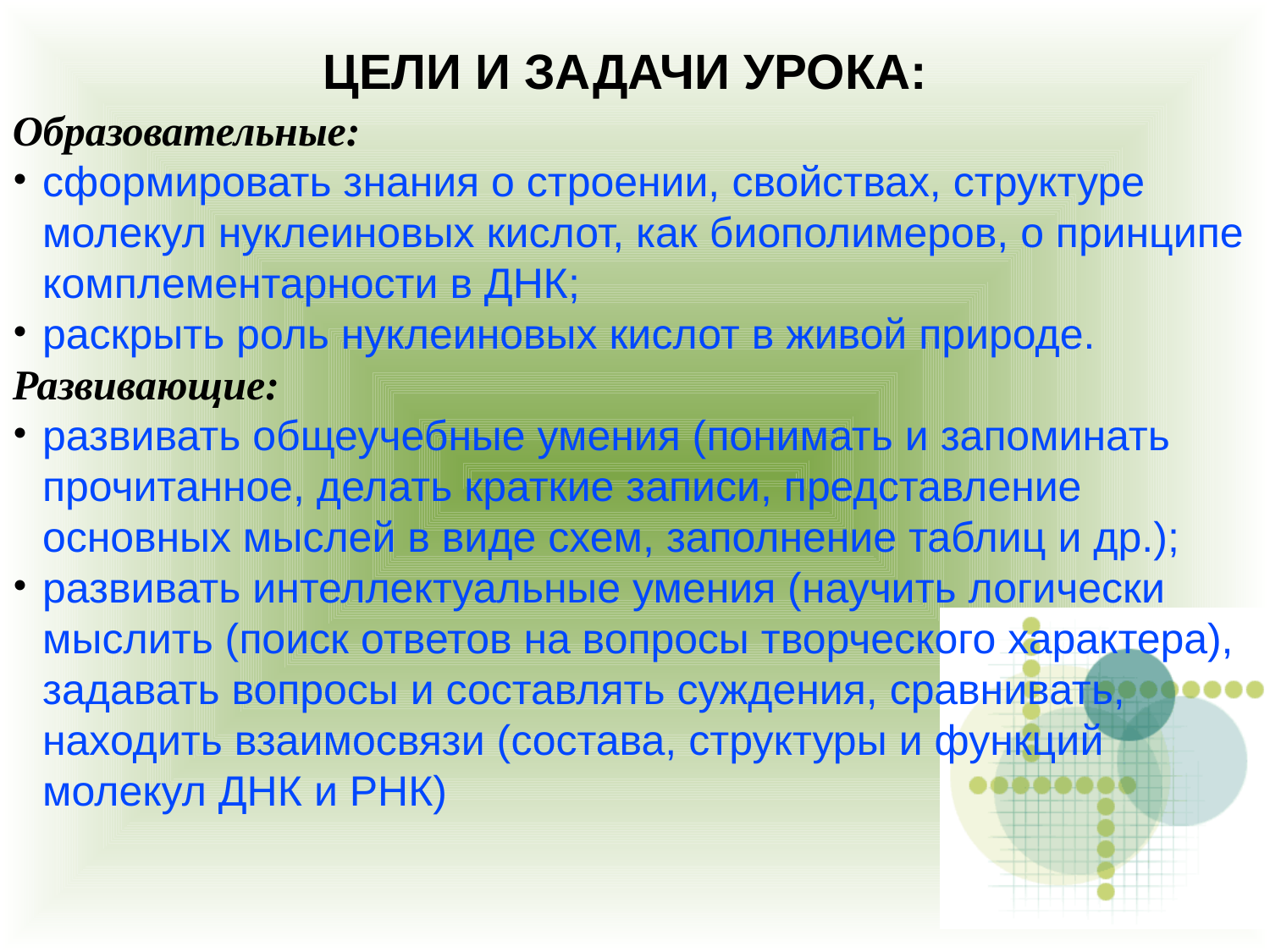

ЦЕЛИ И ЗАДАЧИ УРОКА:
Образовательные:
сформировать знания о строении, свойствах, структуре молекул нуклеиновых кислот, как биополимеров, о принципе комплементарности в ДНК;
раскрыть роль нуклеиновых кислот в живой природе.
Развивающие:
развивать общеучебные умения (понимать и запоминать прочитанное, делать краткие записи, представление основных мыслей в виде схем, заполнение таблиц и др.);
развивать интеллектуальные умения (научить логически мыслить (поиск ответов на вопросы творческого характера), задавать вопросы и составлять суждения, сравнивать, находить взаимосвязи (состава, структуры и функций молекул ДНК и РНК)